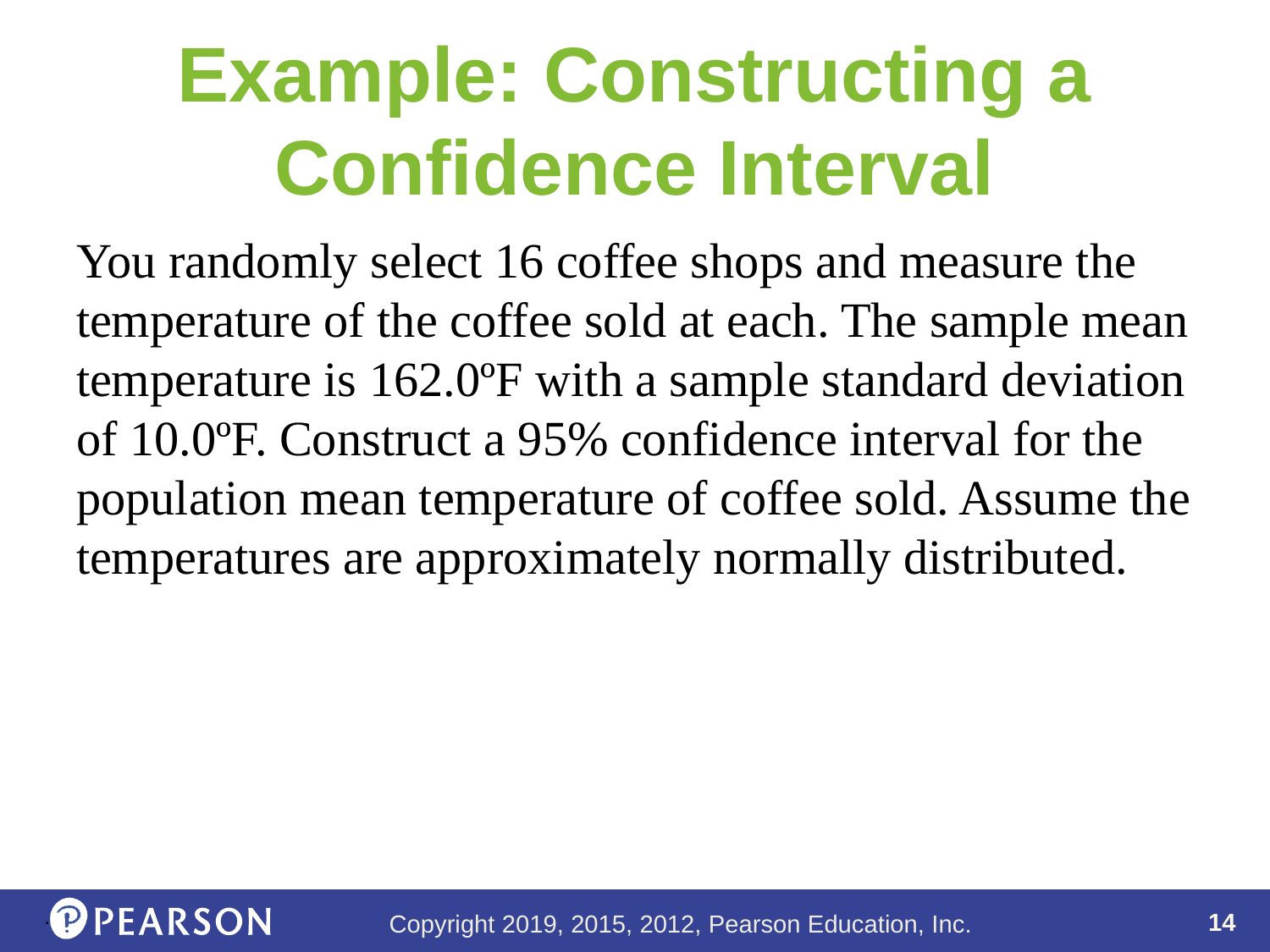

# Example: Constructing a Confidence Interval
You randomly select 16 coffee shops and measure the  temperature of the coffee sold at each. The sample mean temperature is 162.0ºF with a sample standard deviation of 10.0ºF. Construct a 95% confidence interval for the population mean temperature of coffee sold. Assume the temperatures are approximately normally distributed.

.